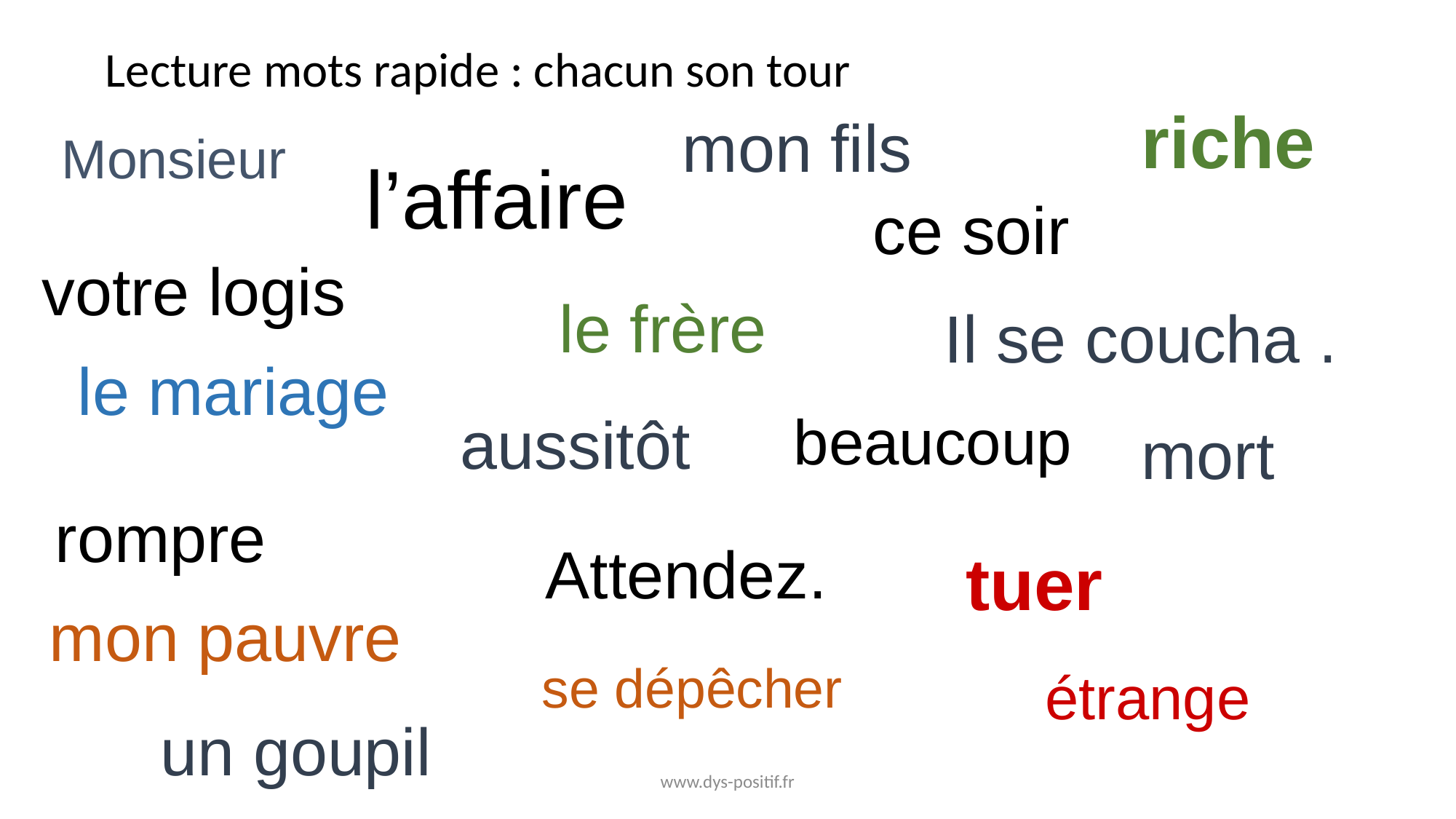

# Lecture mots rapide : chacun son tour
riche
mon fils
Monsieur
l’affaire
ce soir
votre logis
le frère
Il se coucha .
le mariage
beaucoup
aussitôt
mort
rompre
Attendez.
tuer
mon pauvre
se dépêcher
étrange
un goupil
www.dys-positif.fr